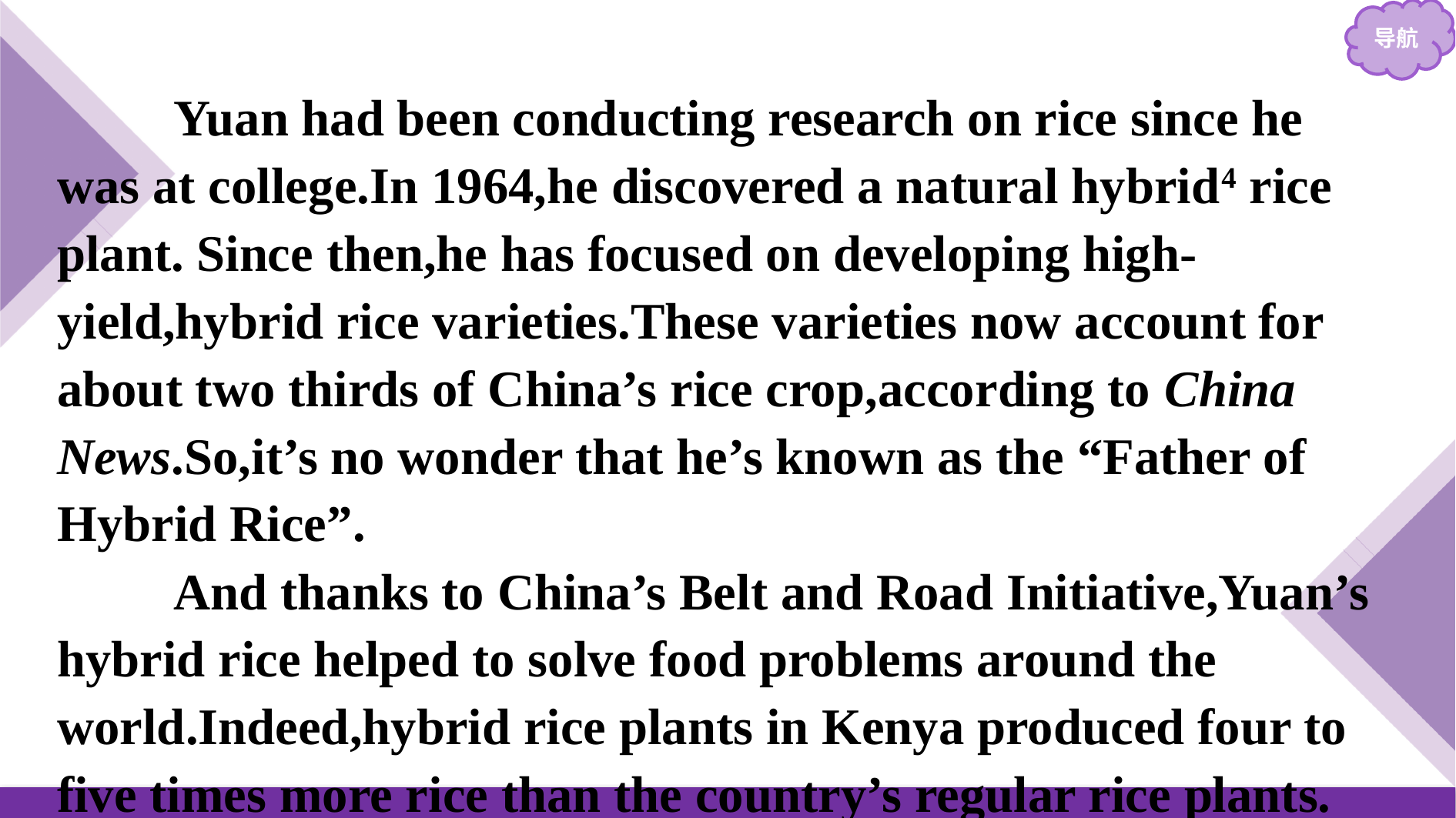

Yuan had been conducting research on rice since he was at college.In 1964,he discovered a natural hybrid4 rice plant. Since then,he has focused on developing high-yield,hybrid rice varieties.These varieties now account for about two thirds of China’s rice crop,according to China News.So,it’s no wonder that he’s known as the “Father of Hybrid Rice”.
  And thanks to China’s Belt and Road Initiative,Yuan’s hybrid rice helped to solve food problems around the world.Indeed,hybrid rice plants in Kenya produced four to five times more rice than the country’s regular rice plants.